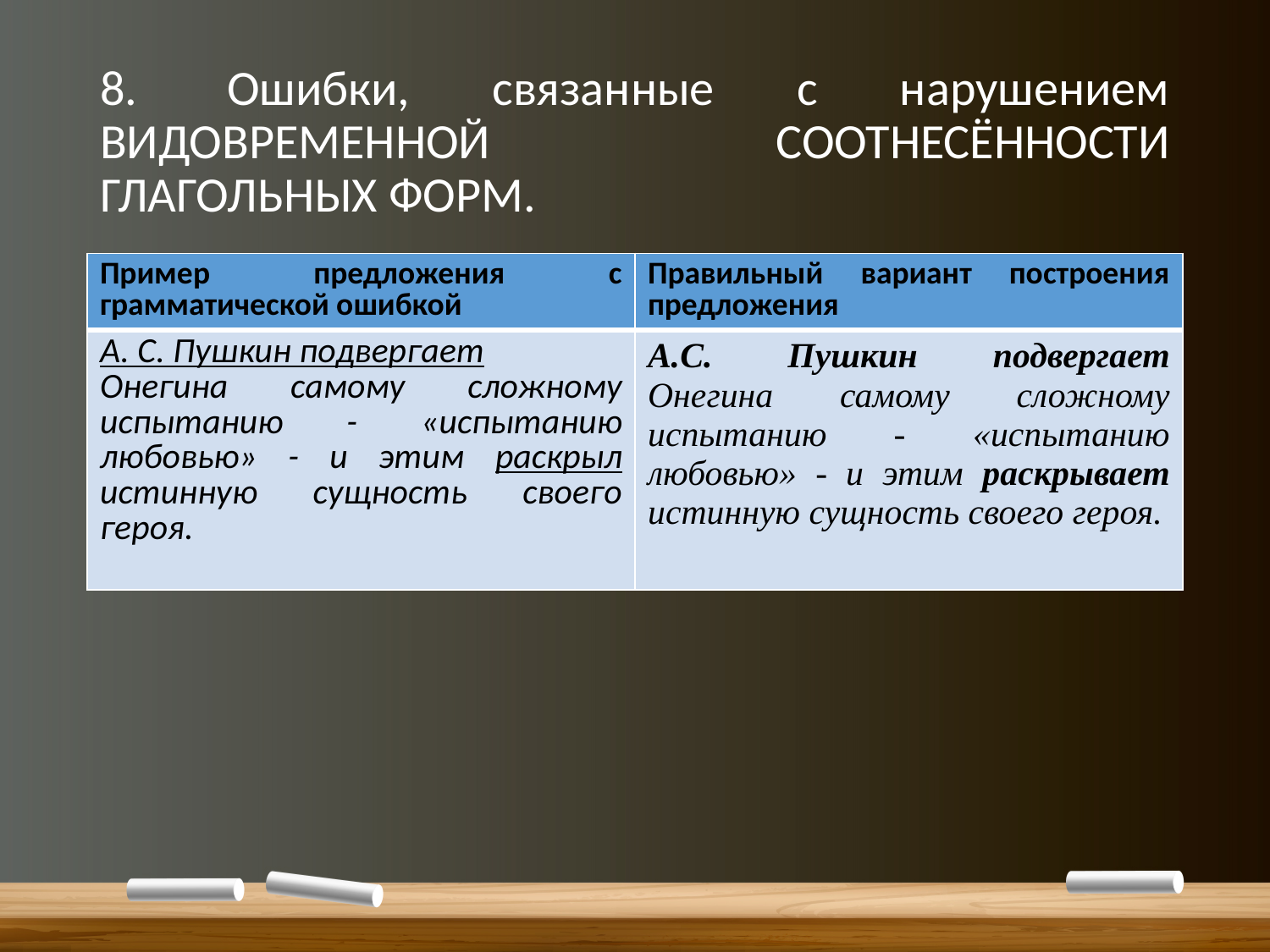

# 8.	Ошибки, связанные с нарушением ВИДОВРЕМЕННОЙ СООТНЕСЁННОСТИ ГЛАГОЛЬНЫХ ФОРМ.
| Пример предложения с грамматической ошибкой | Правильный вариант построения предложения |
| --- | --- |
| А. С. Пушкин подвергает Онегина самому сложному испытанию - «испытанию любовью» - и этим раскрыл истинную сущность своего героя. | А.С. Пушкин подвергает Онегина самому сложному испытанию - «испытанию любовью» - и этим раскры­вает истинную сущность своего героя. |